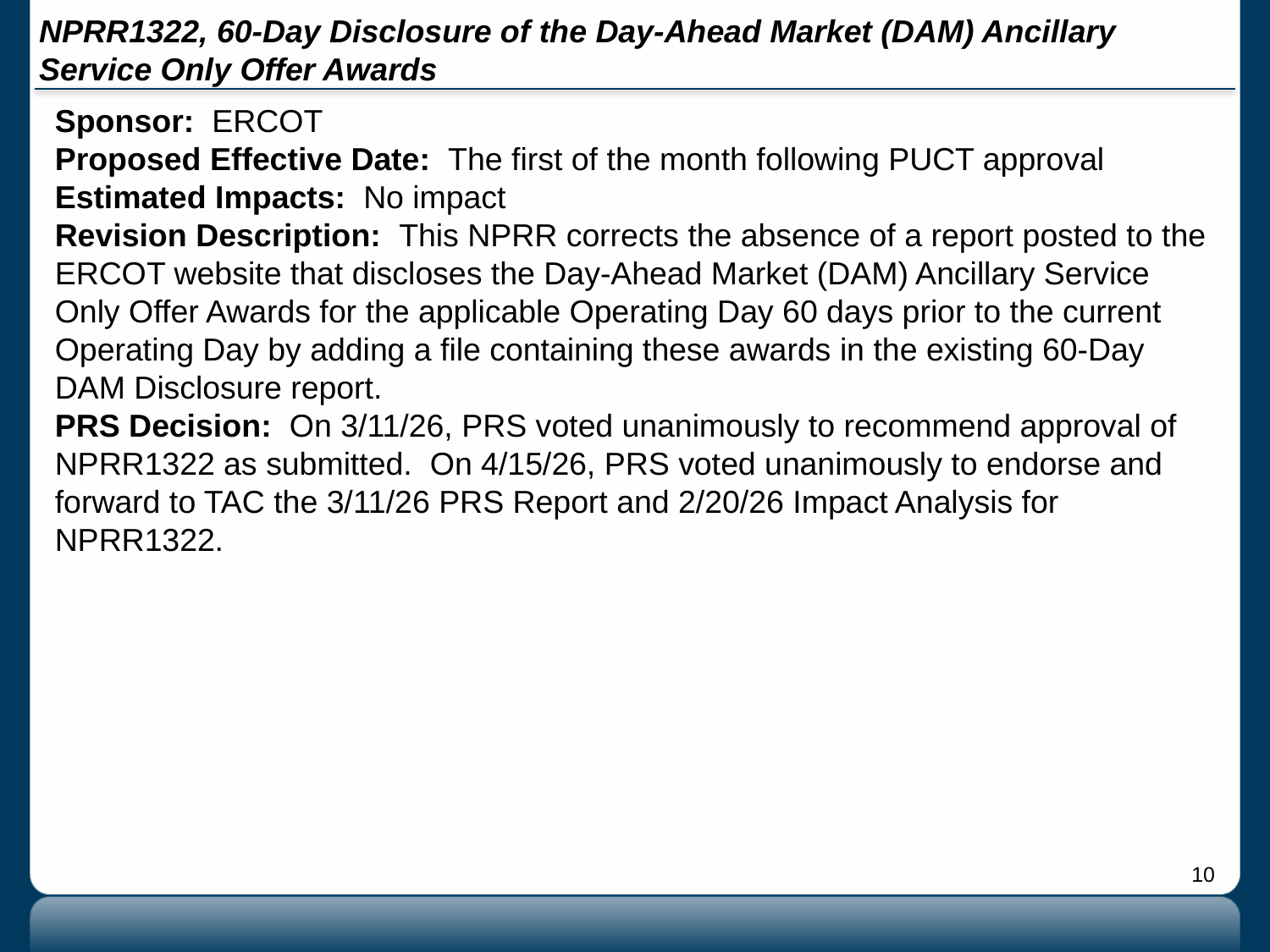

# NPRR1322, 60-Day Disclosure of the Day-Ahead Market (DAM) Ancillary Service Only Offer Awards
Sponsor:  ERCOT
Proposed Effective Date:  The first of the month following PUCT approval
Estimated Impacts:  No impact
Revision Description:  This NPRR corrects the absence of a report posted to the ERCOT website that discloses the Day-Ahead Market (DAM) Ancillary Service Only Offer Awards for the applicable Operating Day 60 days prior to the current Operating Day by adding a file containing these awards in the existing 60-Day DAM Disclosure report.
PRS Decision:  On 3/11/26, PRS voted unanimously to recommend approval of NPRR1322 as submitted.  On 4/15/26, PRS voted unanimously to endorse and forward to TAC the 3/11/26 PRS Report and 2/20/26 Impact Analysis for NPRR1322.